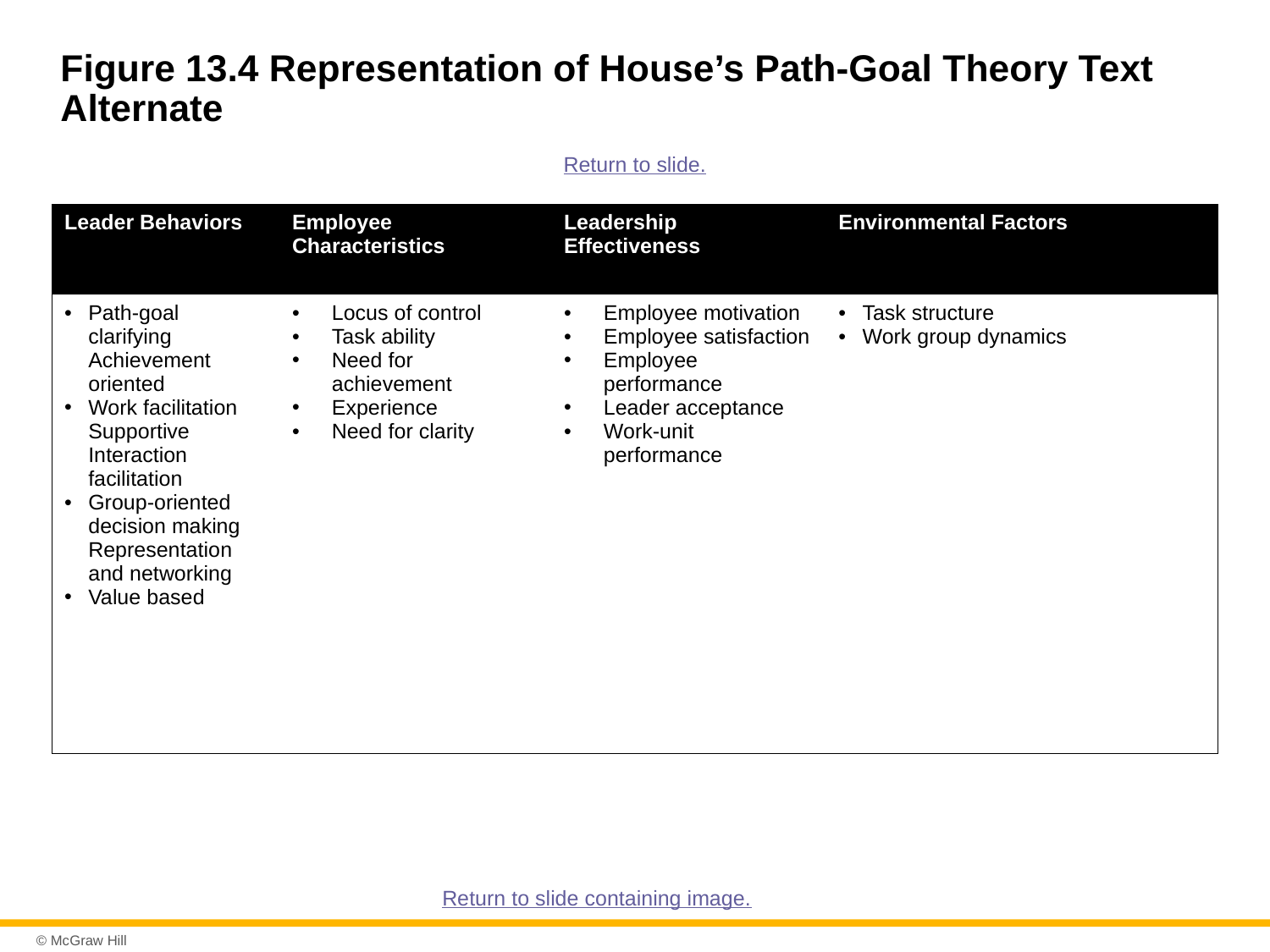

# Figure 13.4 Representation of House’s Path-Goal Theory Text Alternate
Return to slide.
| Leader Behaviors | Employee Characteristics | Leadership Effectiveness | Environmental Factors |
| --- | --- | --- | --- |
| Path-goal clarifying Achievement oriented Work facilitation Supportive Interaction facilitation Group-oriented decision making Representation and networking Value based | Locus of control Task ability Need for achievement Experience Need for clarity | Employee motivation Employee satisfaction Employee performance Leader acceptance Work-unit performance | Task structure Work group dynamics |
Return to slide containing image.